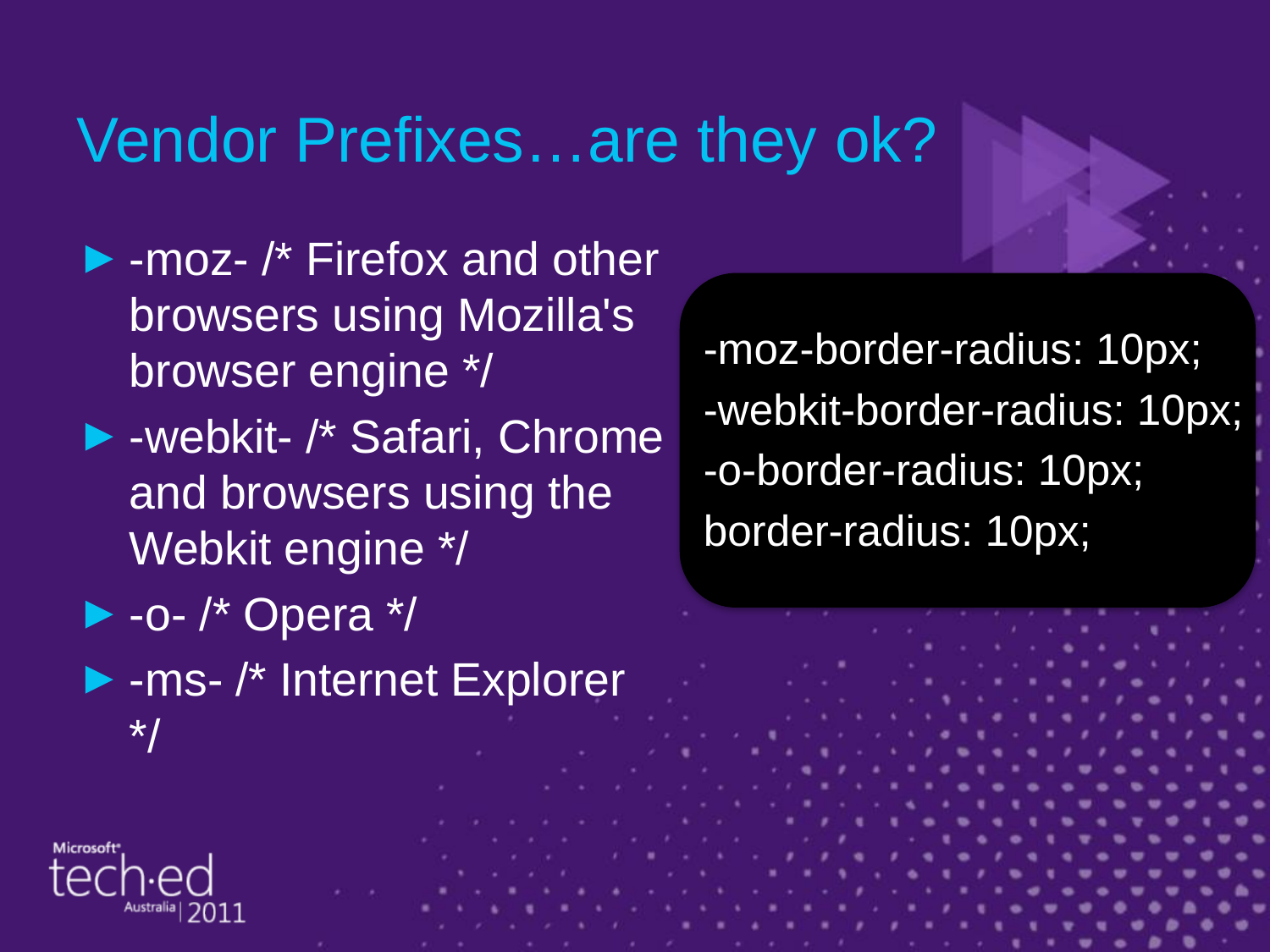

# Vendor Prefixes…are they ok?
-moz- /* Firefox and other browsers using Mozilla's browser engine */
-webkit- /* Safari, Chrome and browsers using the Webkit engine */
-o- /* Opera */
-ms- /* Internet Explorer */

-moz-border-radius: 10px;
-webkit-border-radius: 10px;
-o-border-radius: 10px;
border-radius: 10px;